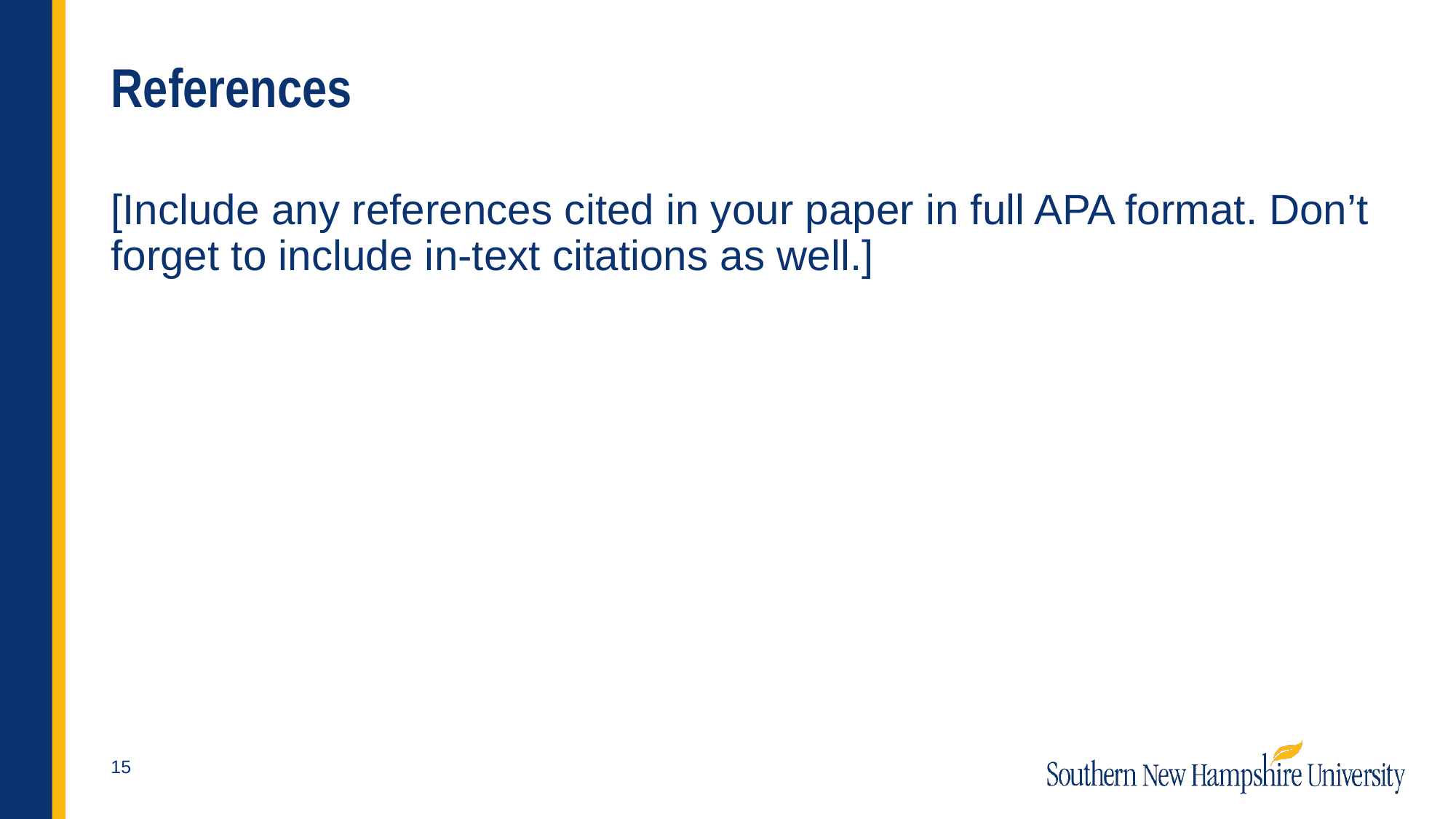

# References
[Include any references cited in your paper in full APA format. Don’t forget to include in-text citations as well.]
15